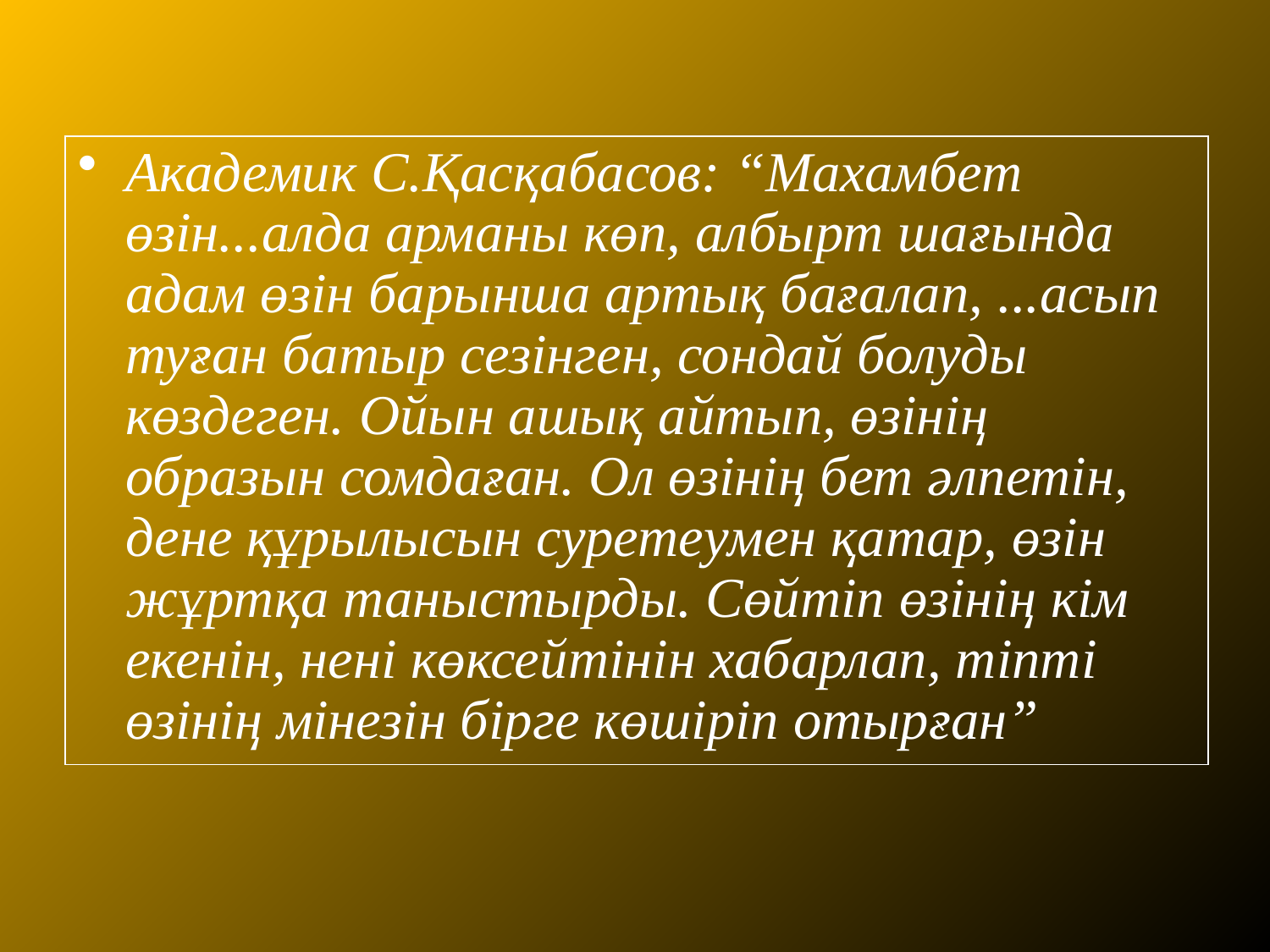

Академик С.Қасқабасов: “Махамбет өзін...алда арманы көп, албырт шағында адам өзін барынша артық бағалап, ...асып туған батыр сезінген, сондай болуды көздеген. Ойын ашық айтып, өзінің образын сомдаған. Ол өзінің бет әлпетін, дене құрылысын суретеумен қатар, өзін жұртқа таныстырды. Сөйтіп өзінің кім екенін, нені көксейтінін хабарлап, тіпті өзінің мінезін бірге көшіріп отырған”